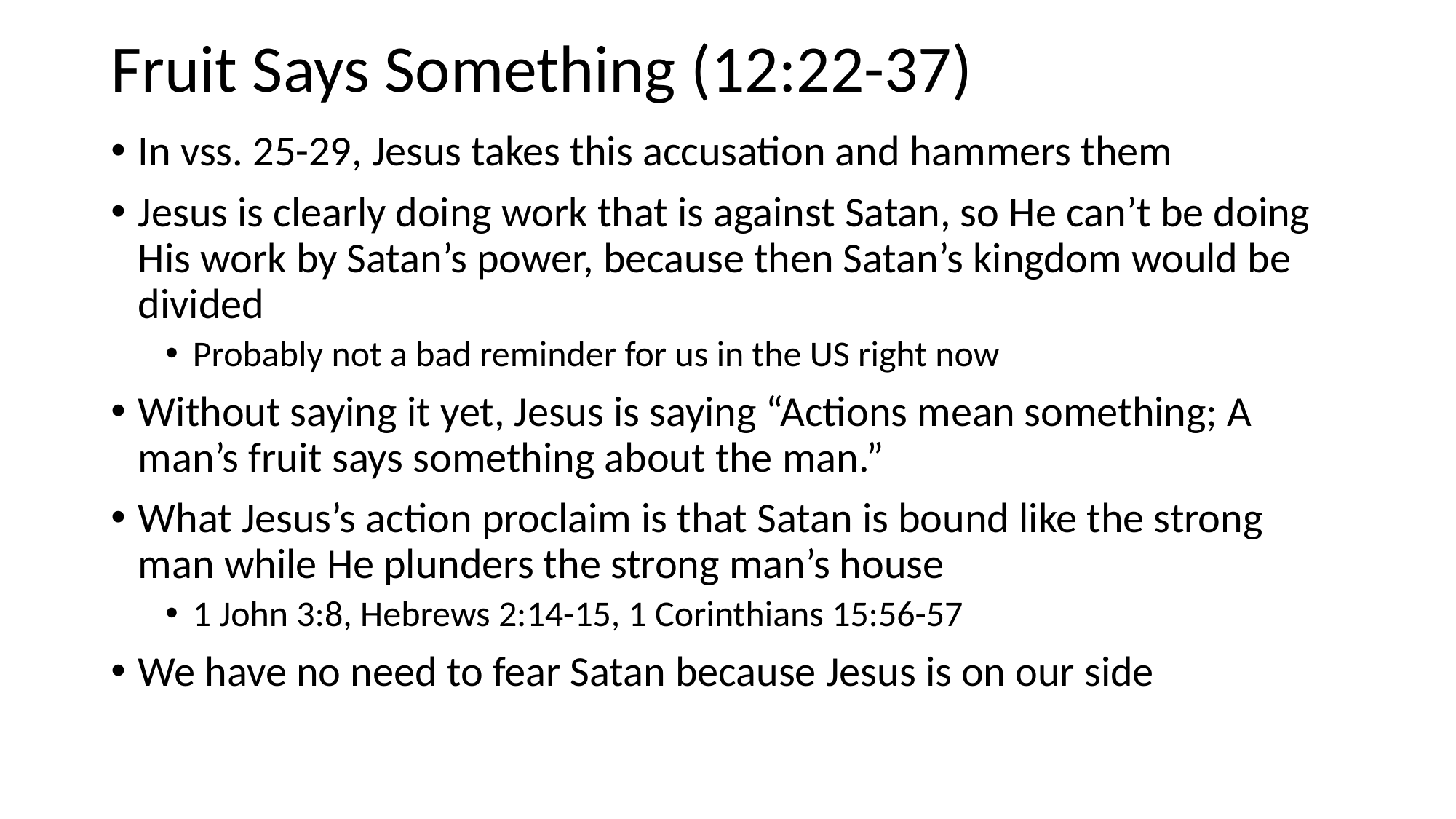

# Fruit Says Something (12:22-37)
In vss. 25-29, Jesus takes this accusation and hammers them
Jesus is clearly doing work that is against Satan, so He can’t be doing His work by Satan’s power, because then Satan’s kingdom would be divided
Probably not a bad reminder for us in the US right now
Without saying it yet, Jesus is saying “Actions mean something; A man’s fruit says something about the man.”
What Jesus’s action proclaim is that Satan is bound like the strong man while He plunders the strong man’s house
1 John 3:8, Hebrews 2:14-15, 1 Corinthians 15:56-57
We have no need to fear Satan because Jesus is on our side